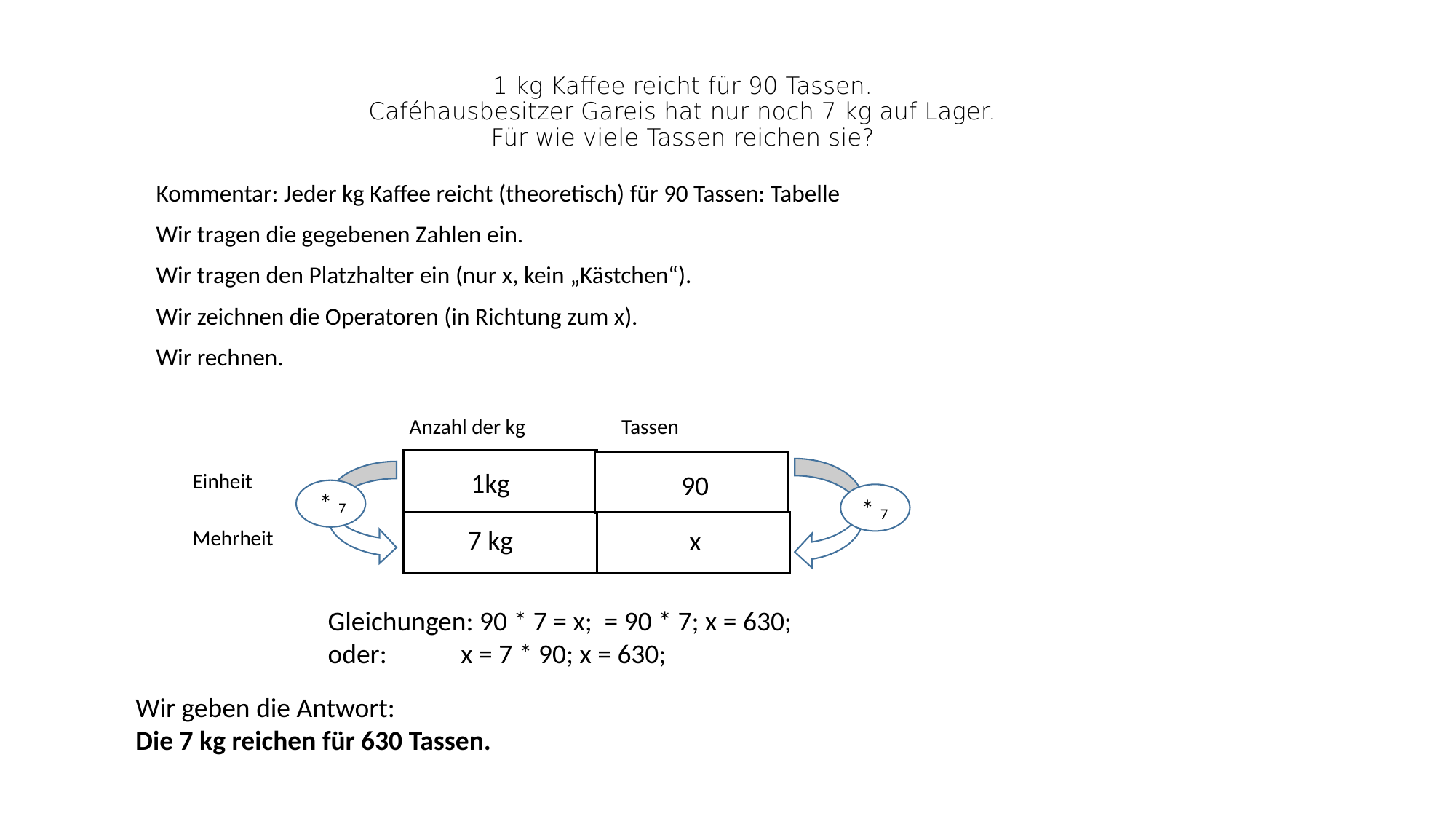

# 1 kg Kaffee reicht für 90 Tassen. Caféhausbesitzer Gareis hat nur noch 7 kg auf Lager. Für wie viele Tassen reichen sie?
Kommentar: Jeder kg Kaffee reicht (theoretisch) für 90 Tassen: Tabelle
Wir tragen die gegebenen Zahlen ein.
Wir tragen den Platzhalter ein (nur x, kein „Kästchen“).

Wir zeichnen die Operatoren (in Richtung zum x).
Wir rechnen.
Anzahl der kg
Tassen

1kg

Einheit
90

* 7

 * 7

7 kg
x
Mehrheit
Gleichungen: 90 * 7 = x;  = 90 * 7; x = 630;
oder:            x = 7 * 90; x = 630;
Wir geben die Antwort:
Die 7 kg reichen für 630 Tassen.